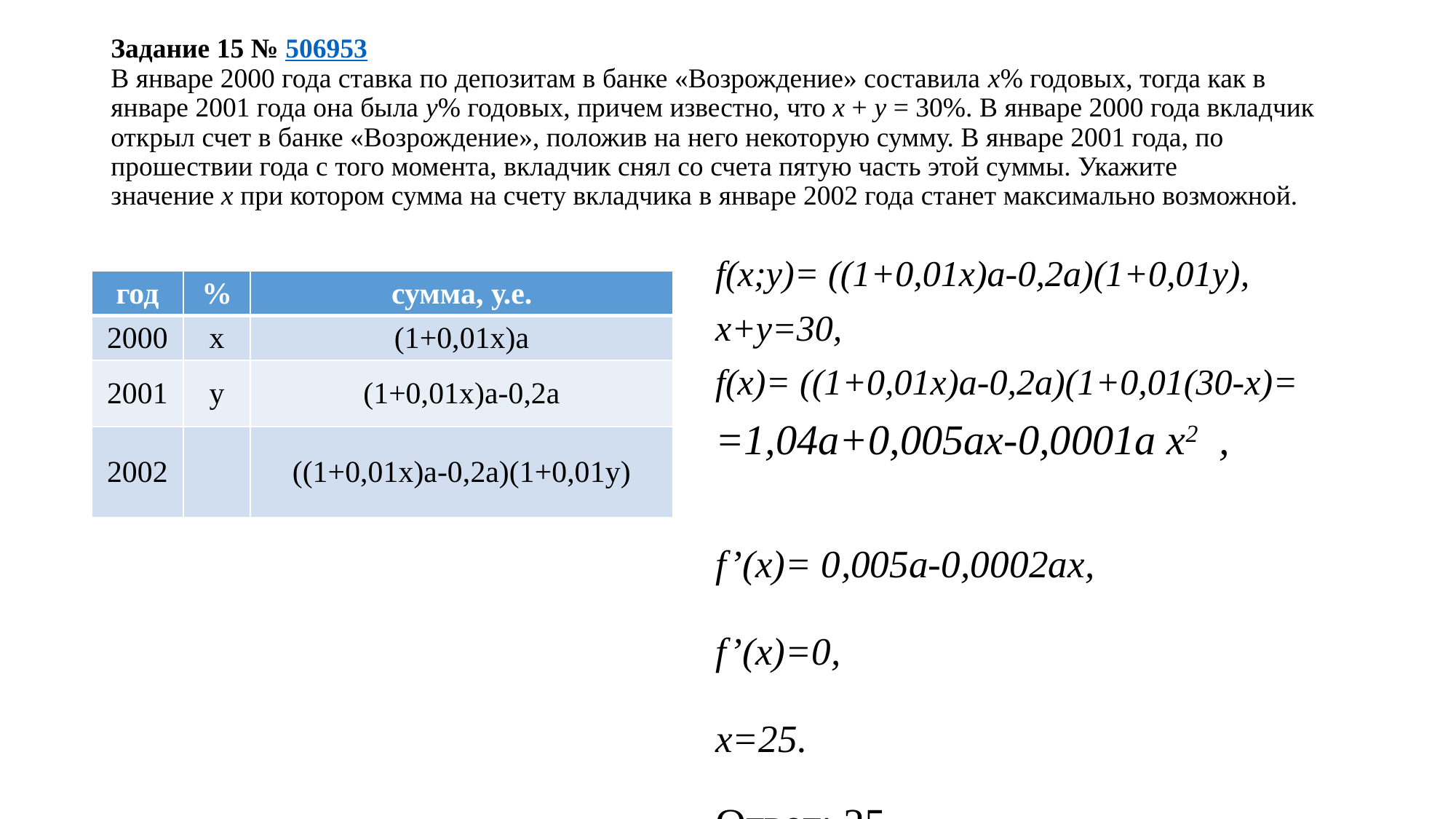

# Задание 15 № 506953 В январе 2000 года ставка по депозитам в банке «Возрождение» составила х% годовых, тогда как в январе 2001 года она была у% годовых, причем известно, что x + y = 30%. В январе 2000 года вкладчик открыл счет в банке «Возрождение», положив на него некоторую сумму. В январе 2001 года, по прошествии года с того момента, вкладчик снял со счета пятую часть этой суммы. Укажите значение х при котором сумма на счету вкладчика в январе 2002 года станет максимально возможной.
f(х;у)= ((1+0,01х)а-0,2а)(1+0,01у),
х+у=30,
f(x)= ((1+0,01х)а-0,2а)(1+0,01(30-x)=
=1,04а+0,005ах-0,0001а x2  ,

f’(x)= 0,005a-0,0002ax,
f’(x)=0,
x=25.
Ответ: 25.
| год | % | сумма, у.е. |
| --- | --- | --- |
| 2000 | х | (1+0,01х)а |
| 2001 | у | (1+0,01х)а-0,2а |
| 2002 |  | ((1+0,01х)а-0,2а)(1+0,01у) |